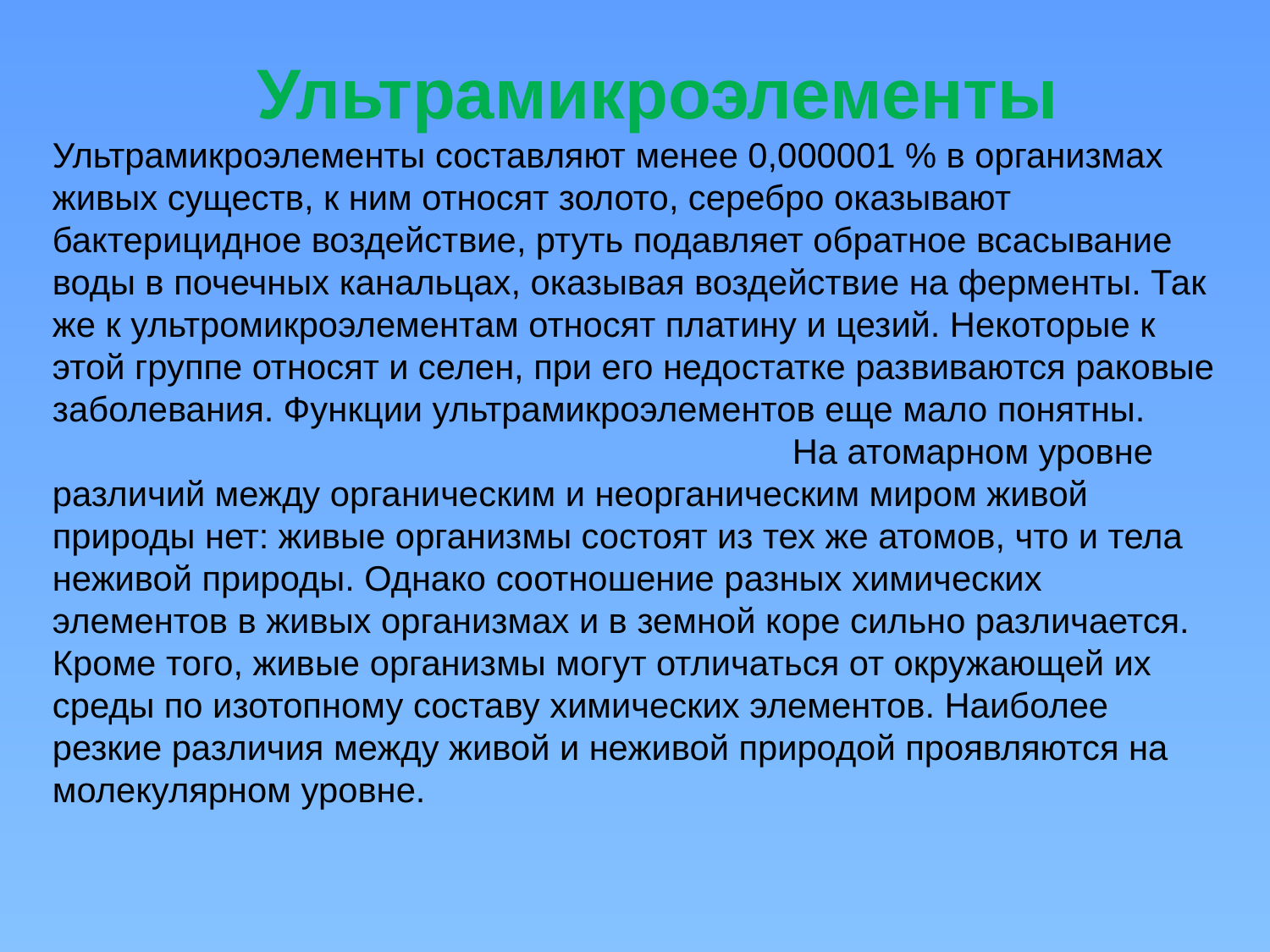

Ультрамикроэлементы
Ультрамикроэлементы составляют менее 0,000001 % в организмах живых существ, к ним относят золото, серебро оказывают бактерицидное воздействие, ртуть подавляет обратное всасывание воды в почечных канальцах, оказывая воздействие на ферменты. Так же к ультромикроэлементам относят платину и цезий. Некоторые к этой группе относят и селен, при его недостатке развиваются раковые заболевания. Функции ультрамикроэлементов еще мало понятны.                                                                                    На атомарном уровне различий между органическим и неорганическим миром живой природы нет: живые организмы состоят из тех же атомов, что и тела неживой природы. Однако соотношение разных химических элементов в живых организмах и в земной коре сильно различается. Кроме того, живые организмы могут отличаться от окружающей их среды по изотопному составу химических элементов. Наиболее резкие различия между живой и неживой природой проявляются на молекулярном уровне.